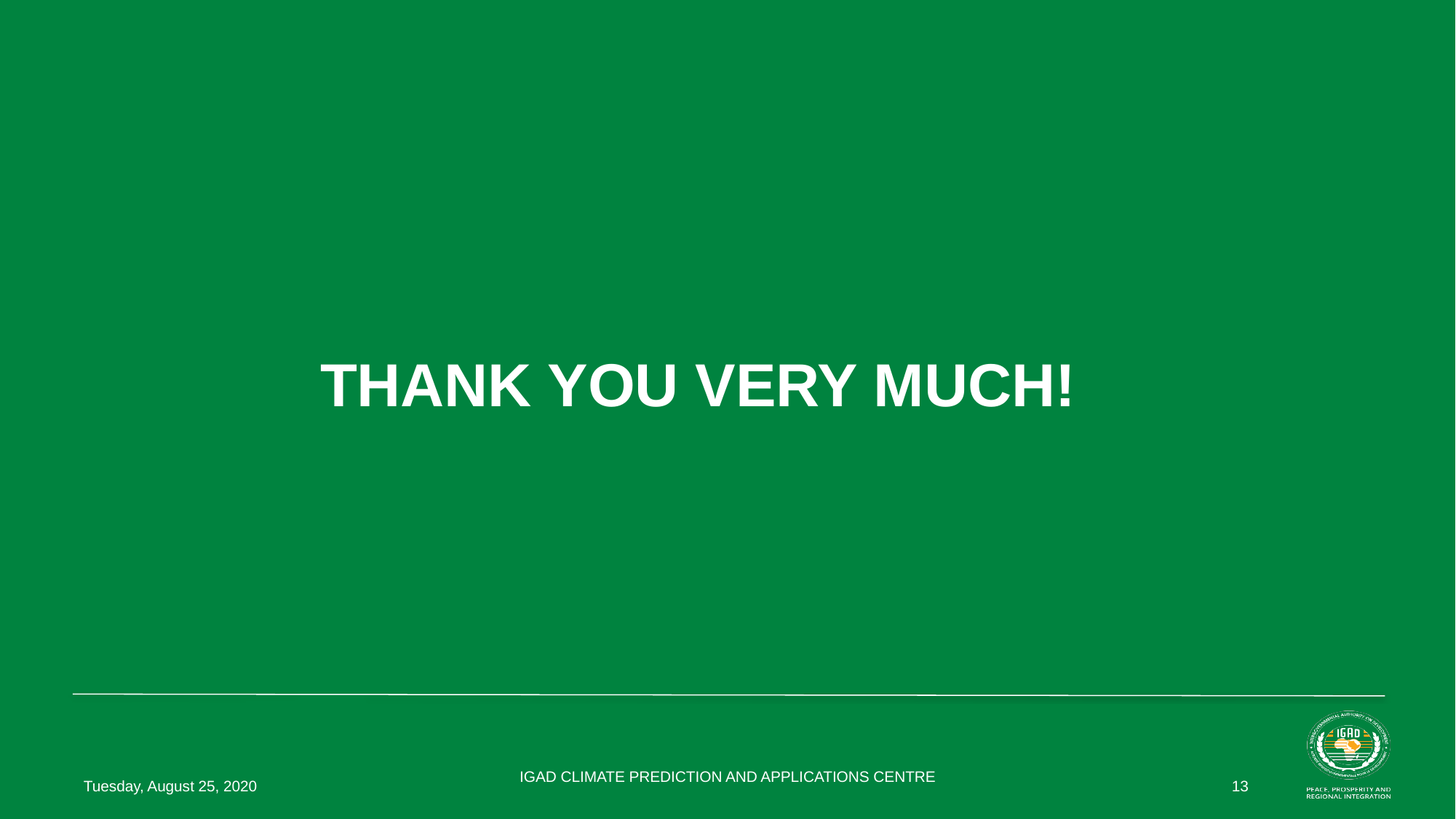

# THANK YOU VERY MUCH!
Tuesday, August 25, 2020
IGAD CLIMATE PREDICTION AND APPLICATIONS CENTRE

13